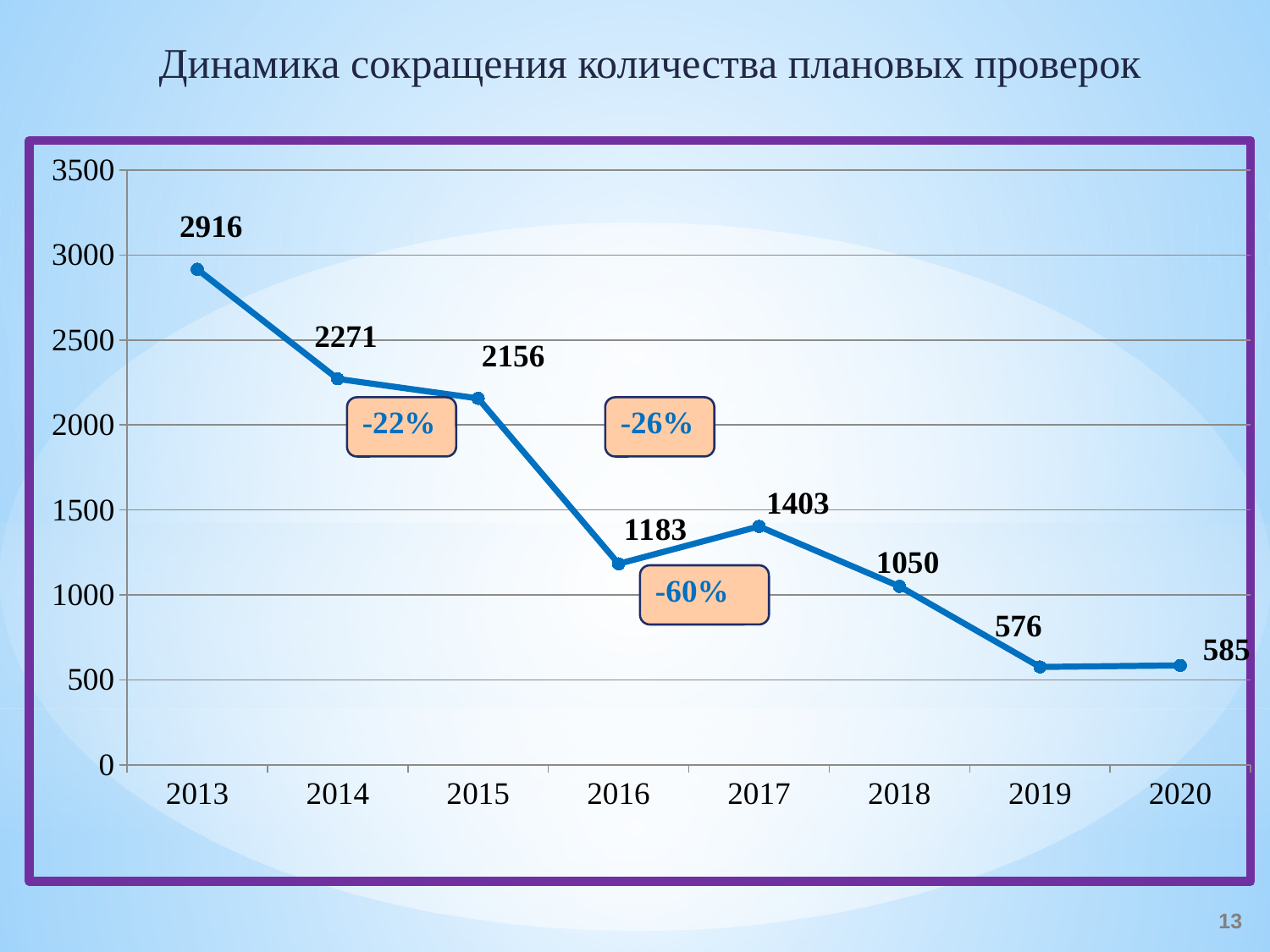

Динамика сокращения количества плановых проверок

### Chart

| Category | Столбец1 |
|---|---|
| 2013 | 2916.0 |
| 2014 | 2271.0 |
| 2015 | 2156.0 |
| 2016 | 1183.0 |
| 2017 | 1403.0 |
| 2018 | 1050.0 |
| 2019 | 576.0 |
| 2020 | 585.0 |
13